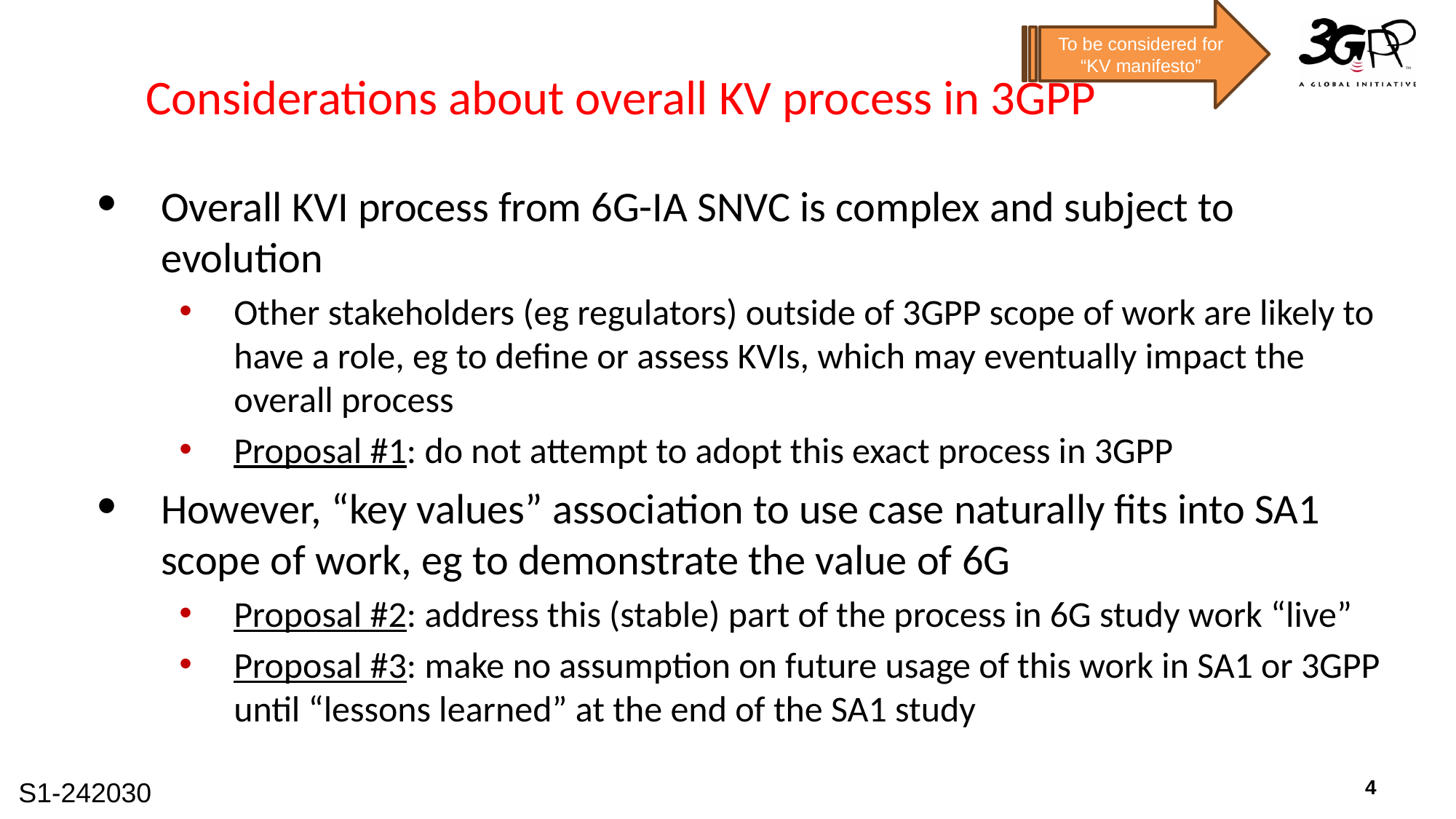

To be considered for “KV manifesto”
# Considerations about overall KV process in 3GPP
Overall KVI process from 6G-IA SNVC is complex and subject to evolution
Other stakeholders (eg regulators) outside of 3GPP scope of work are likely to have a role, eg to define or assess KVIs, which may eventually impact the overall process
Proposal #1: do not attempt to adopt this exact process in 3GPP
However, “key values” association to use case naturally fits into SA1 scope of work, eg to demonstrate the value of 6G
Proposal #2: address this (stable) part of the process in 6G study work “live”
Proposal #3: make no assumption on future usage of this work in SA1 or 3GPP until “lessons learned” at the end of the SA1 study